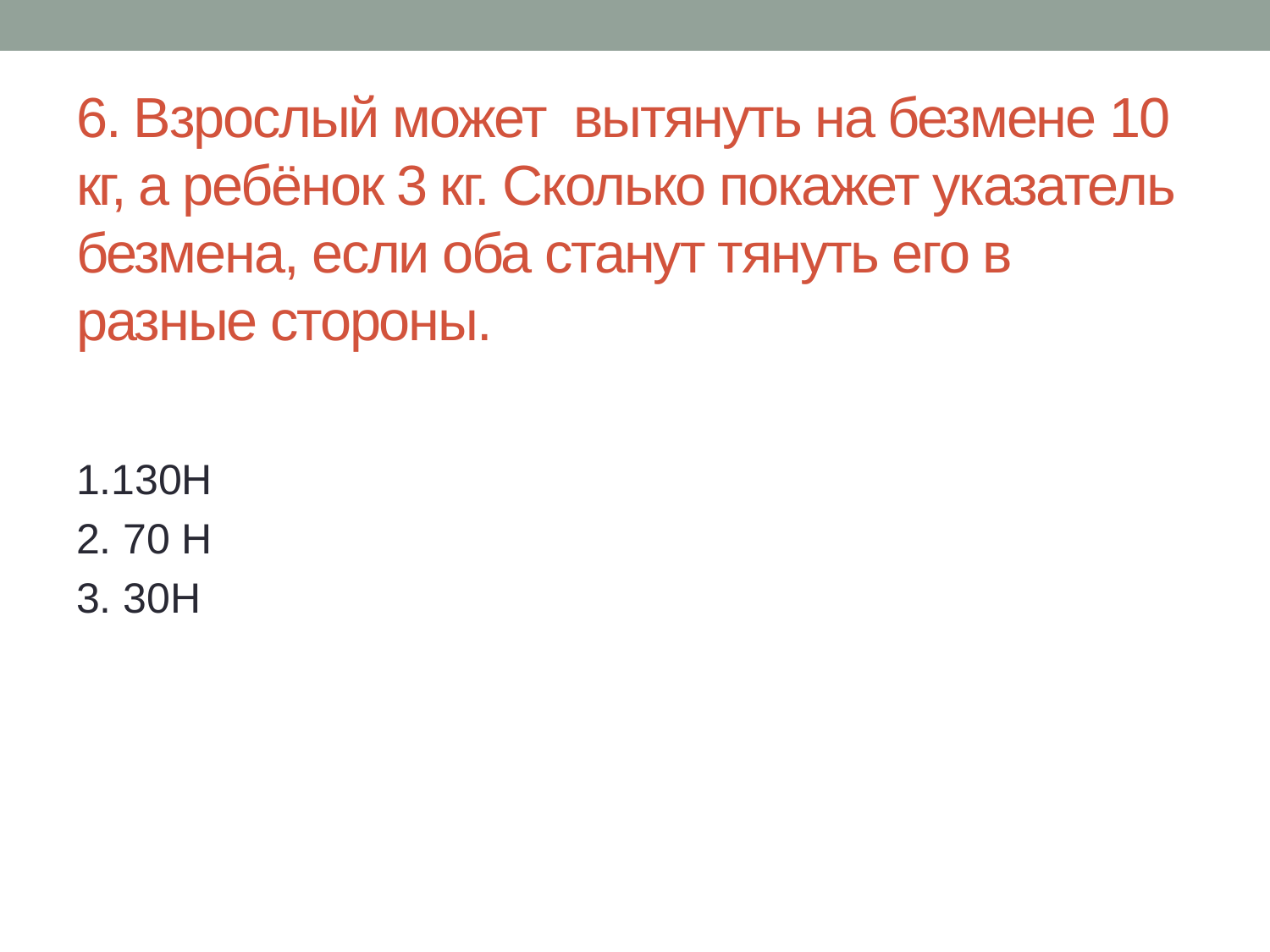

# 6. Взрослый может  вытянуть на безмене 10 кг, а ребёнок 3 кг. Сколько покажет указатель безмена, если оба станут тянуть его в разные стороны.
1.130Н
2. 70 Н
3. 30Н